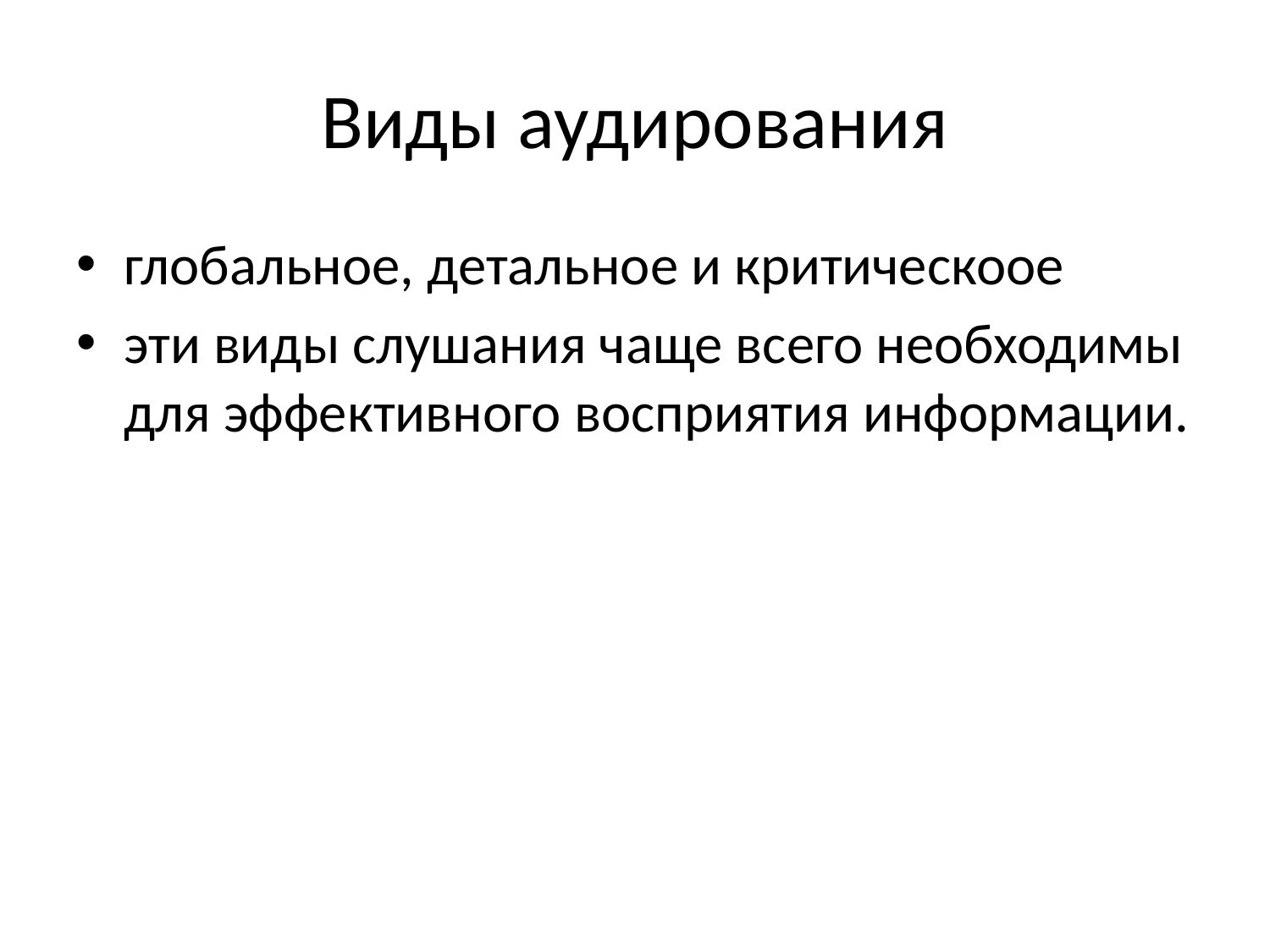

# Виды аудирования
глобальное, детальное и критическоое
эти виды слушания чаще всего необходимы для эффективного восприятия информации.